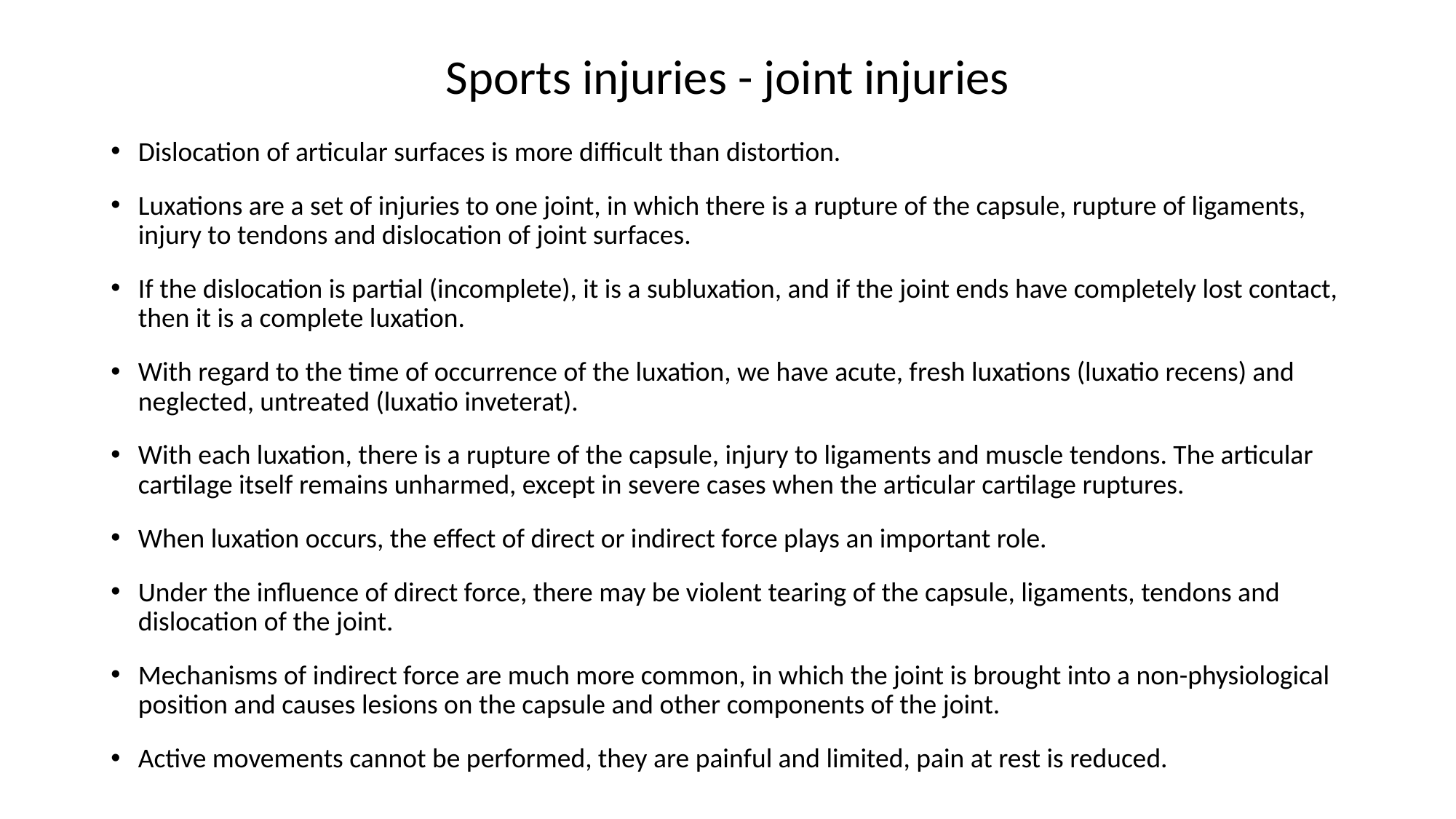

# Sports injuries - joint injuries
Dislocation of articular surfaces is more difficult than distortion.
Luxations are a set of injuries to one joint, in which there is a rupture of the capsule, rupture of ligaments, injury to tendons and dislocation of joint surfaces.
If the dislocation is partial (incomplete), it is a subluxation, and if the joint ends have completely lost contact, then it is a complete luxation.
With regard to the time of occurrence of the luxation, we have acute, fresh luxations (luxatio recens) and neglected, untreated (luxatio inveterat).
With each luxation, there is a rupture of the capsule, injury to ligaments and muscle tendons. The articular cartilage itself remains unharmed, except in severe cases when the articular cartilage ruptures.
When luxation occurs, the effect of direct or indirect force plays an important role.
Under the influence of direct force, there may be violent tearing of the capsule, ligaments, tendons and dislocation of the joint.
Mechanisms of indirect force are much more common, in which the joint is brought into a non-physiological position and causes lesions on the capsule and other components of the joint.
Active movements cannot be performed, they are painful and limited, pain at rest is reduced.